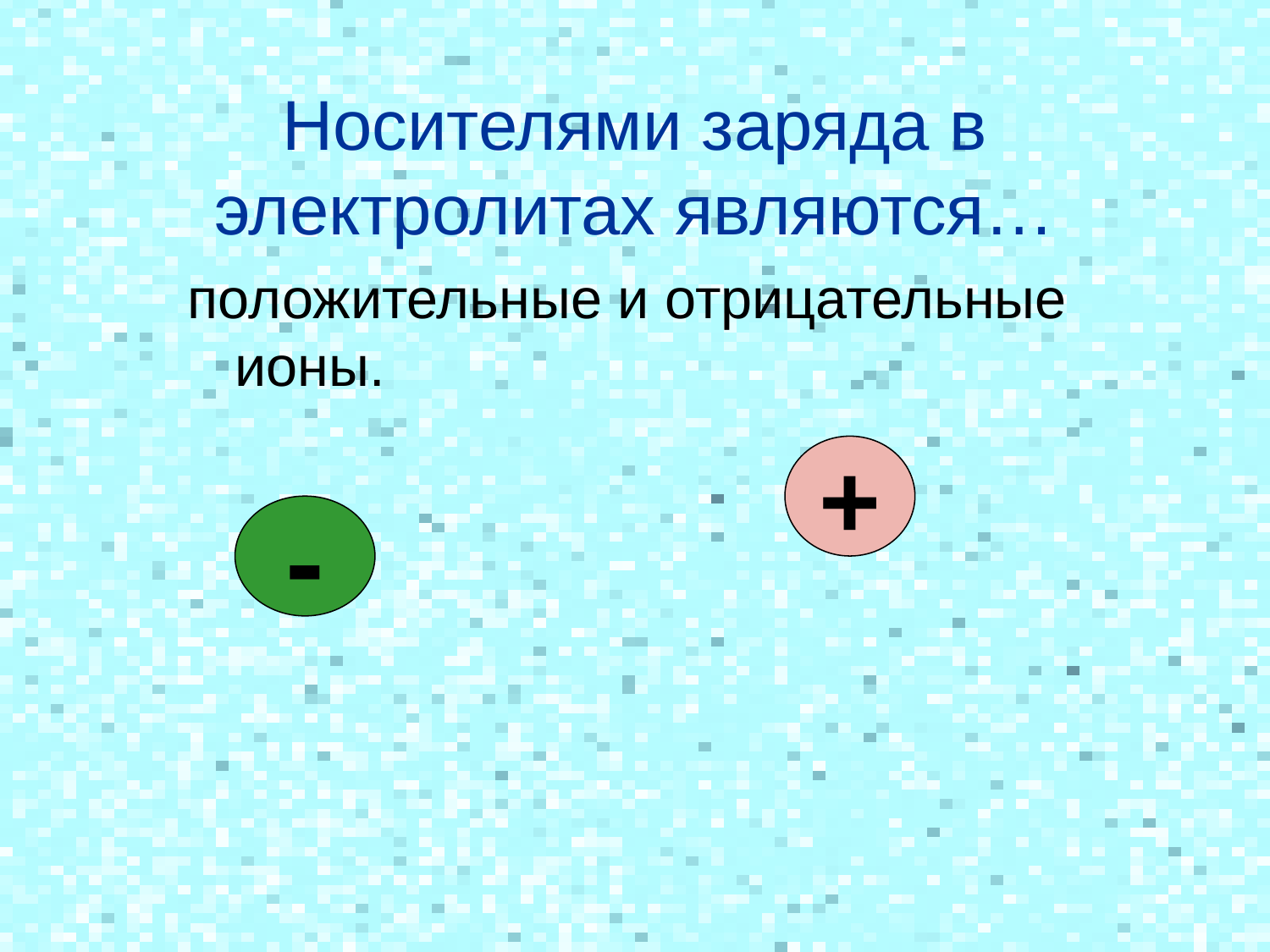

# Носителями заряда в электролитах являются…
положительные и отрицательные ионы.

+
-